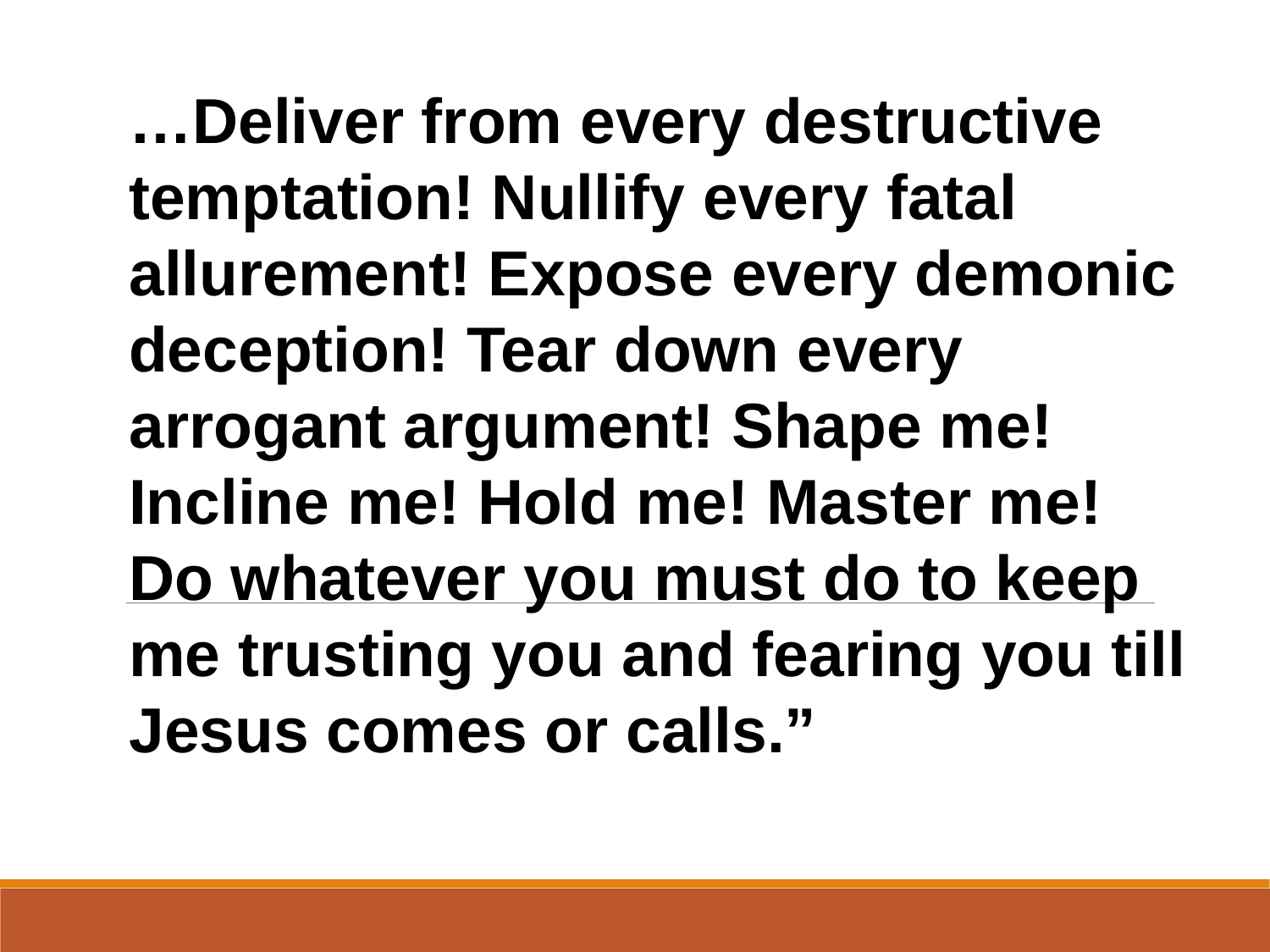

…Deliver from every destructive temptation! Nullify every fatal allurement! Expose every demonic deception! Tear down every arrogant argument! Shape me! Incline me! Hold me! Master me! Do whatever you must do to keep me trusting you and fearing you till Jesus comes or calls.”